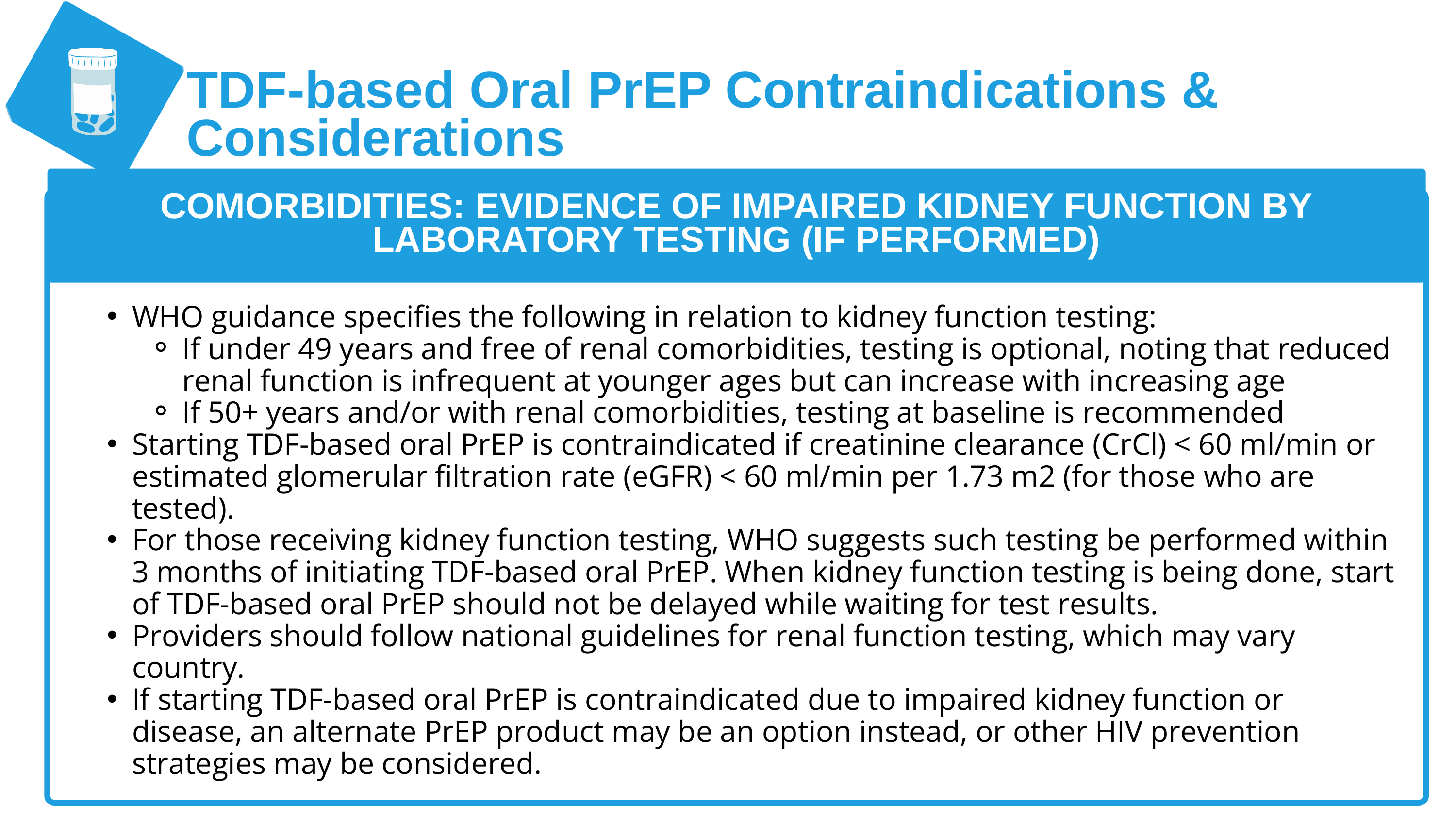

TDF-based Oral PrEP Contraindications & Considerations

COMORBIDITIES: EVIDENCE OF IMPAIRED KIDNEY FUNCTION BY LABORATORY TESTING (IF PERFORMED)

WHO guidance specifies the following in relation to kidney function testing:
If under 49 years and free of renal comorbidities, testing is optional, noting that reduced renal function is infrequent at younger ages but can increase with increasing age
If 50+ years and/or with renal comorbidities, testing at baseline is recommended
Starting TDF-based oral PrEP is contraindicated if creatinine clearance (CrCl) < 60 ml/min or estimated glomerular filtration rate (eGFR) < 60 ml/min per 1.73 m2 (for those who are tested).
For those receiving kidney function testing, WHO suggests such testing be performed within 3 months of initiating TDF-based oral PrEP. When kidney function testing is being done, start of TDF-based oral PrEP should not be delayed while waiting for test results.
Providers should follow national guidelines for renal function testing, which may vary country.
If starting TDF-based oral PrEP is contraindicated due to impaired kidney function or disease, an alternate PrEP product may be an option instead, or other HIV prevention strategies may be considered.